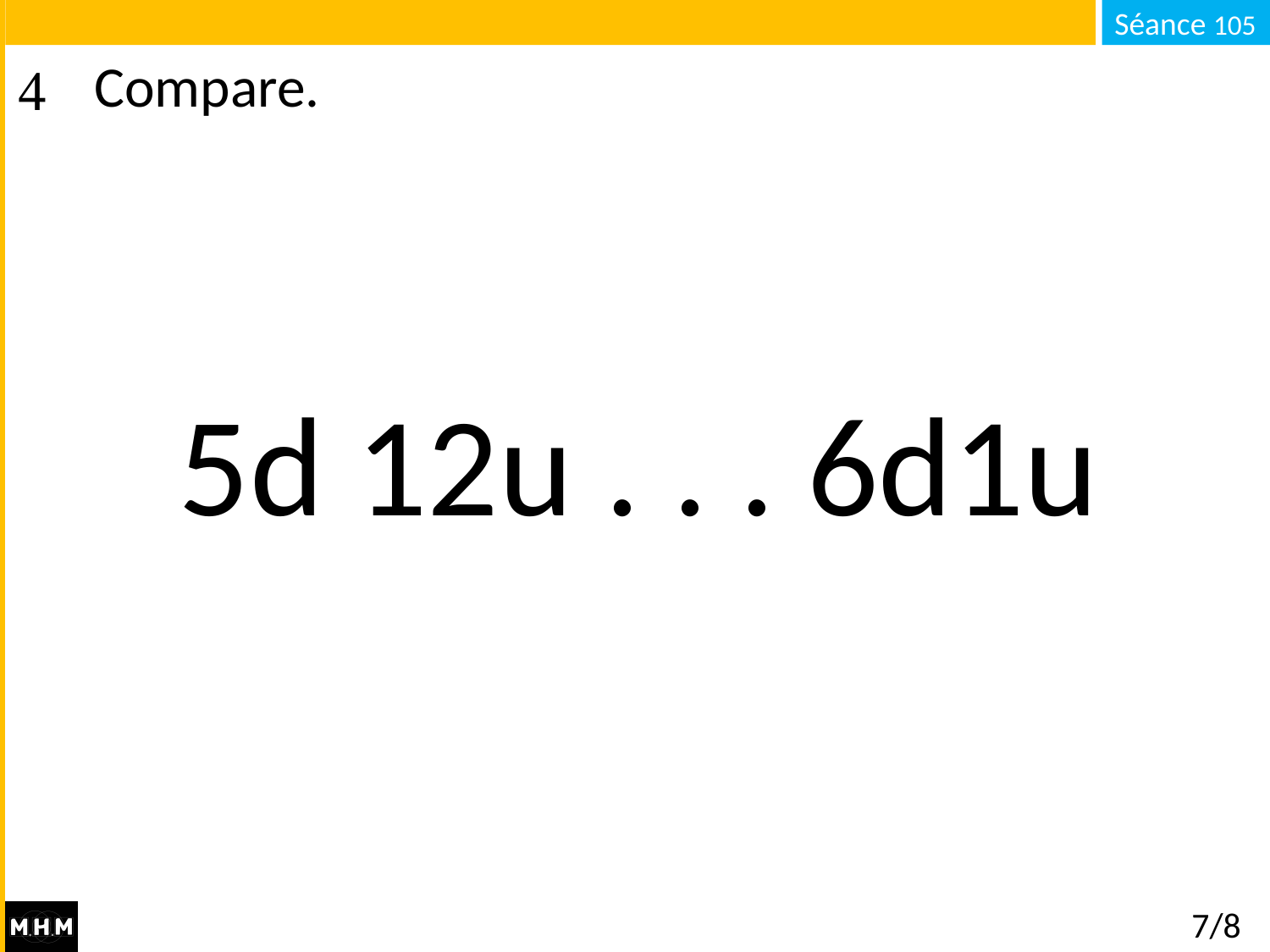

# Compare.
5d 12u . . . 6d1u
7/8